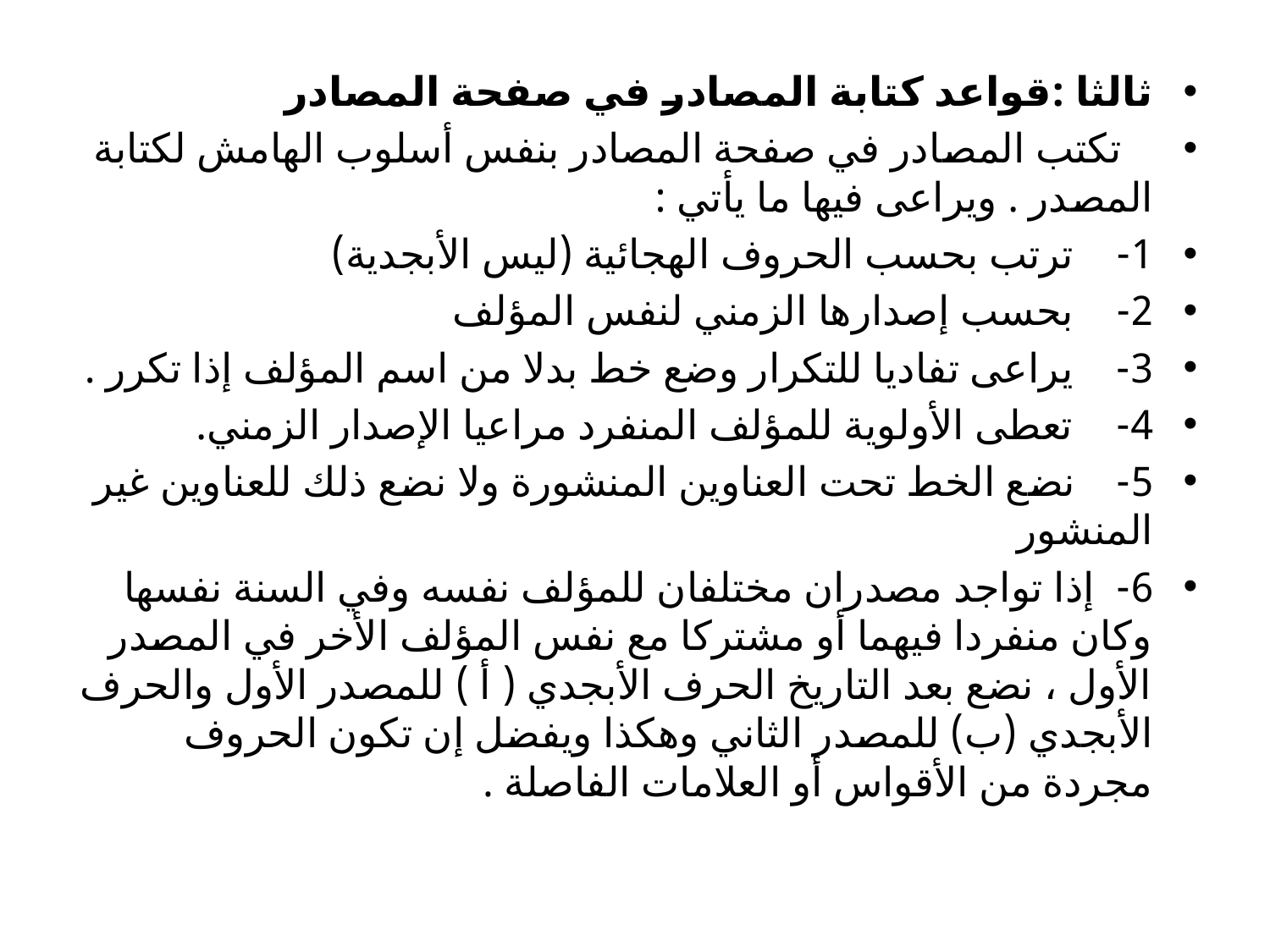

ثالثا :قواعد كتابة المصادر في صفحة المصادر
   تكتب المصادر في صفحة المصادر بنفس أسلوب الهامش لكتابة المصدر . ويراعى فيها ما يأتي :
1-    ترتب بحسب الحروف الهجائية (ليس الأبجدية)
2-    بحسب إصدارها الزمني لنفس المؤلف
3-    يراعى تفاديا للتكرار وضع خط بدلا من اسم المؤلف إذا تكرر .
4-    تعطى الأولوية للمؤلف المنفرد مراعيا الإصدار الزمني.
5-    نضع الخط تحت العناوين المنشورة ولا نضع ذلك للعناوين غير المنشور
6-  إذا تواجد مصدران مختلفان للمؤلف نفسه وفي السنة نفسها وكان منفردا فيهما أو مشتركا مع نفس المؤلف الأخر في المصدر الأول ، نضع بعد التاريخ الحرف الأبجدي ( أ ) للمصدر الأول والحرف الأبجدي (ب) للمصدر الثاني وهكذا ويفضل إن تكون الحروف مجردة من الأقواس أو العلامات الفاصلة .